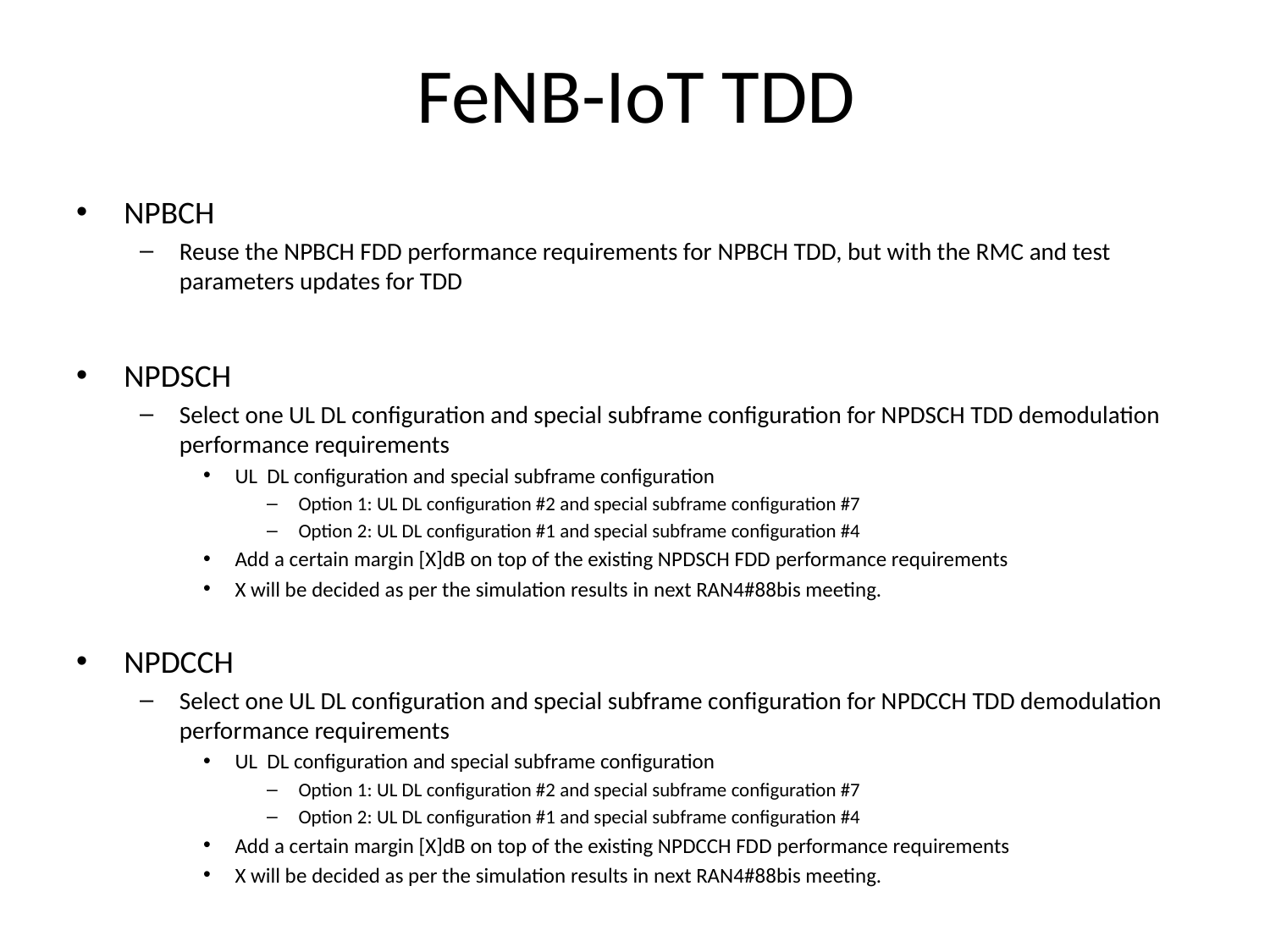

# FeNB-IoT TDD
NPBCH
Reuse the NPBCH FDD performance requirements for NPBCH TDD, but with the RMC and test parameters updates for TDD

NPDSCH
Select one UL DL configuration and special subframe configuration for NPDSCH TDD demodulation performance requirements
UL  DL configuration and special subframe configuration
Option 1: UL DL configuration #2 and special subframe configuration #7
Option 2: UL DL configuration #1 and special subframe configuration #4
Add a certain margin [X]dB on top of the existing NPDSCH FDD performance requirements
X will be decided as per the simulation results in next RAN4#88bis meeting.

NPDCCH
Select one UL DL configuration and special subframe configuration for NPDCCH TDD demodulation performance requirements
UL  DL configuration and special subframe configuration
Option 1: UL DL configuration #2 and special subframe configuration #7
Option 2: UL DL configuration #1 and special subframe configuration #4
Add a certain margin [X]dB on top of the existing NPDCCH FDD performance requirements
X will be decided as per the simulation results in next RAN4#88bis meeting.